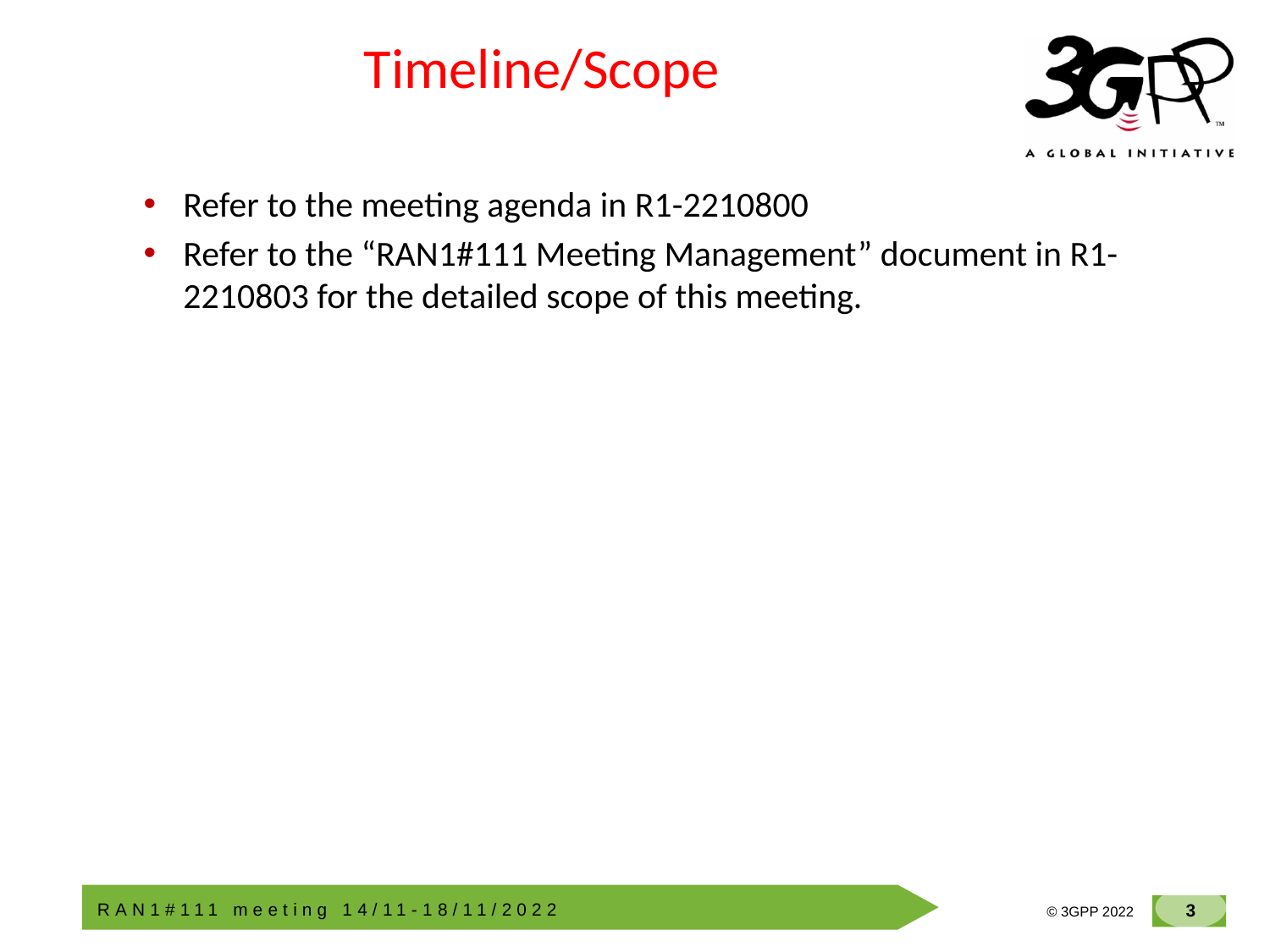

# Timeline/Scope
Refer to the meeting agenda in R1-2210800
Refer to the “RAN1#111 Meeting Management” document in R1-2210803 for the detailed scope of this meeting.